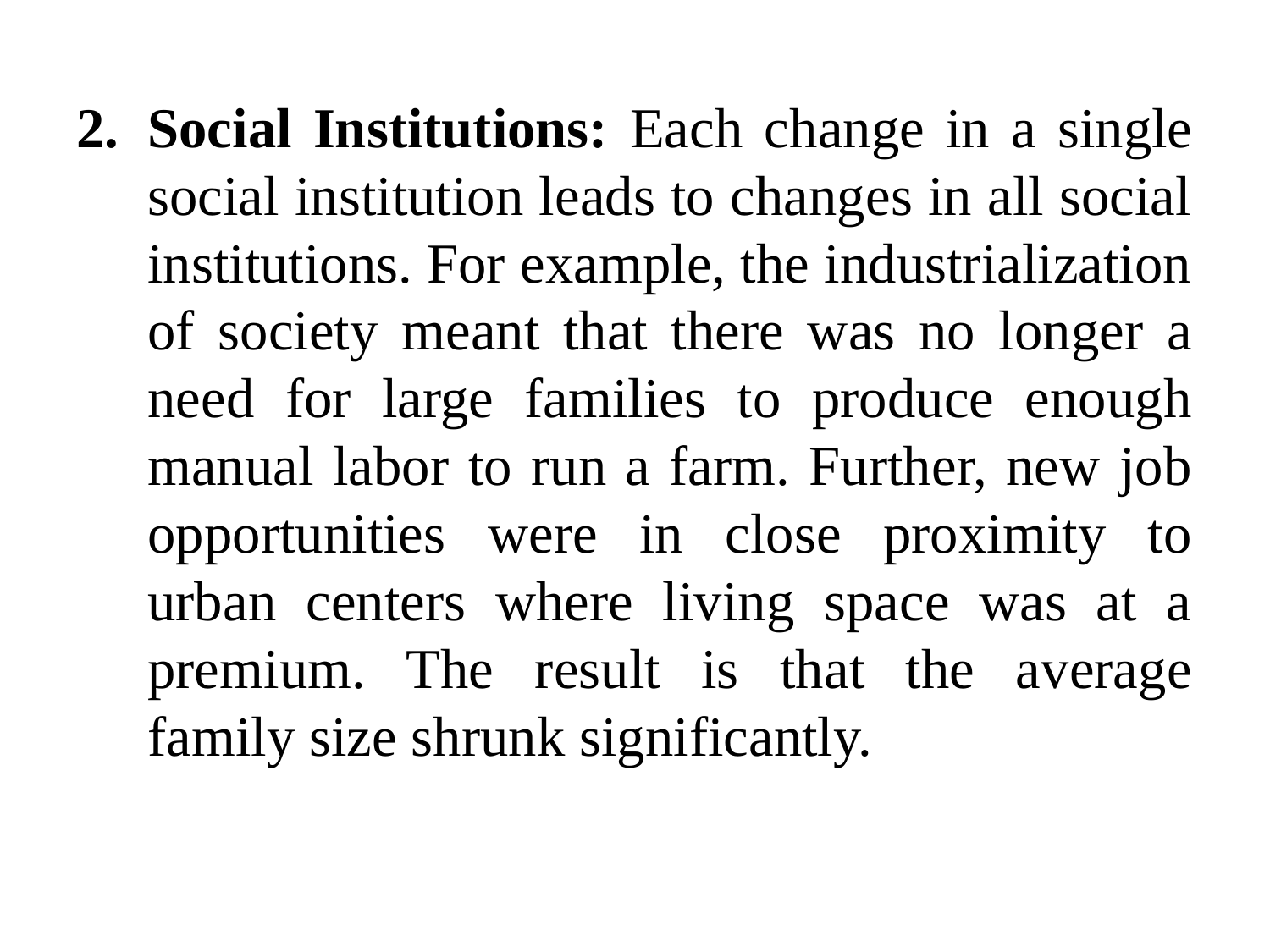

Social Institutions: Each change in a single social institution leads to changes in all social institutions. For example, the industrialization of society meant that there was no longer a need for large families to produce enough manual labor to run a farm. Further, new job opportunities were in close proximity to urban centers where living space was at a premium. The result is that the average family size shrunk significantly.